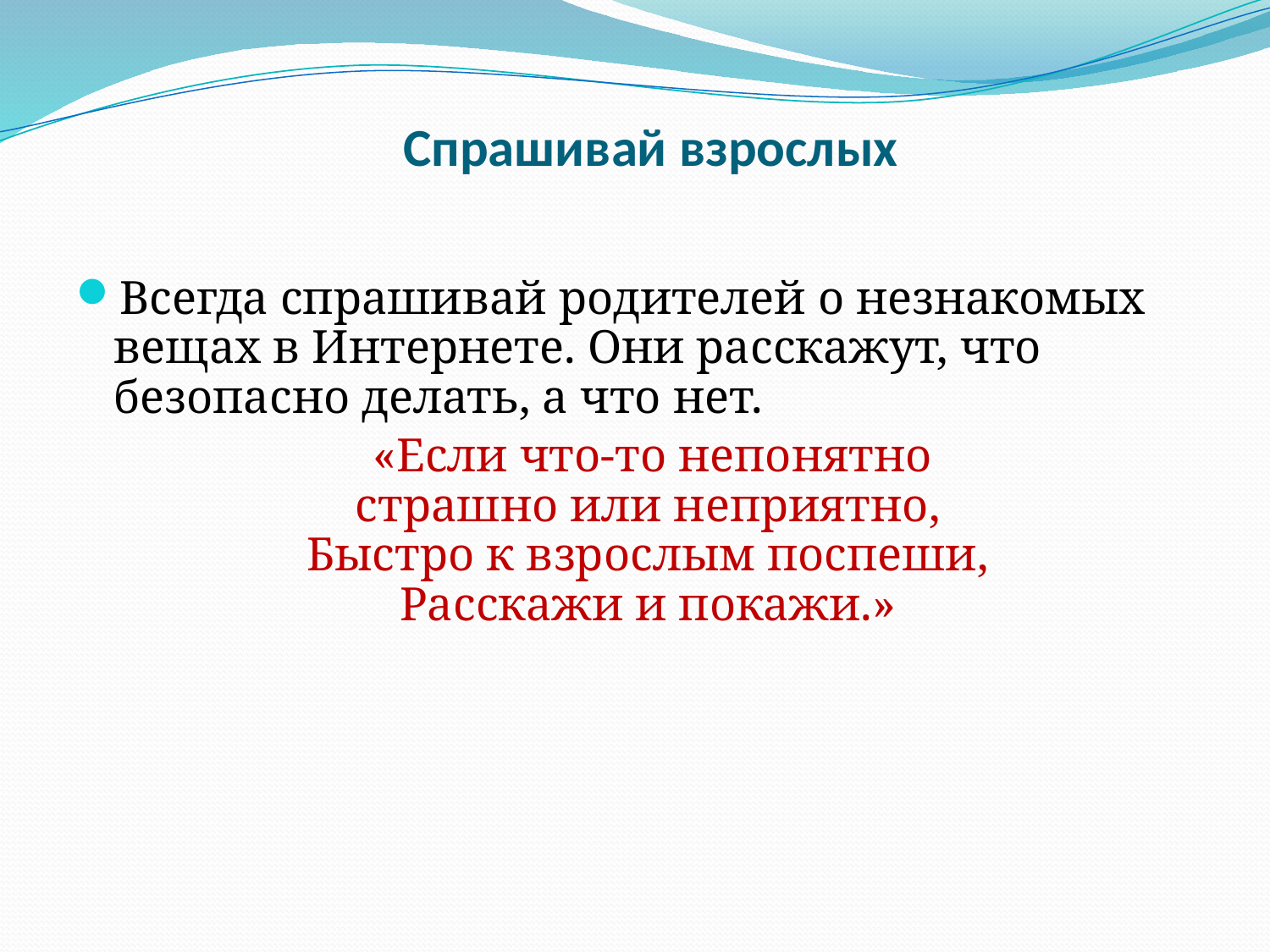

# Спрашивай взрослых
Всегда спрашивай родителей о незнакомых вещах в Интернете. Они расскажут, что безопасно делать, а что нет.
   «Если что-то непонятно
страшно или неприятно, 
Быстро к взрослым поспеши, 
Расскажи и покажи.»